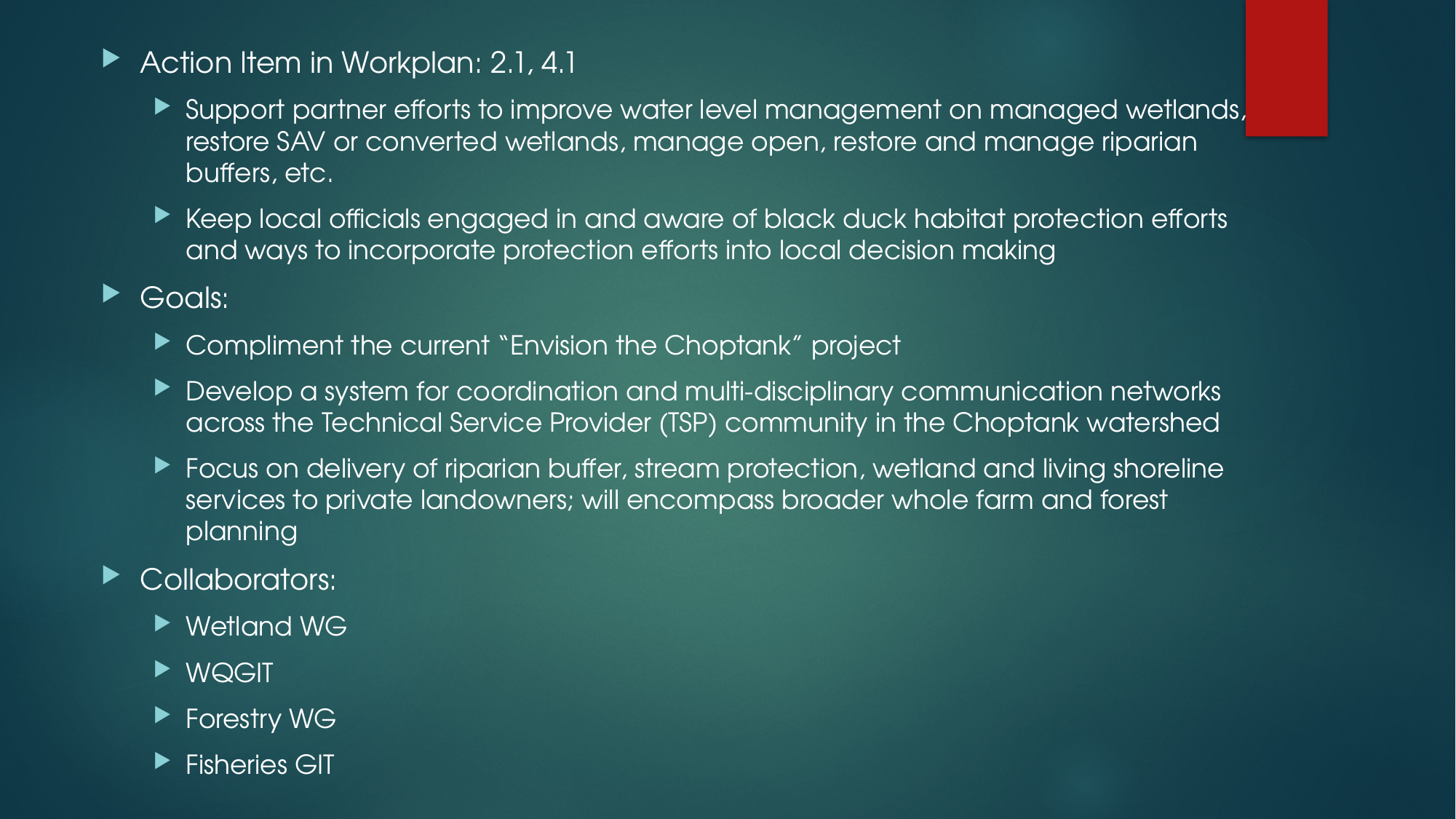

Action Item in Workplan: 2.1, 4.1
Support partner efforts to improve water level management on managed wetlands, restore SAV or converted wetlands, manage open, restore and manage riparian buffers, etc.
Keep local officials engaged in and aware of black duck habitat protection efforts and ways to incorporate protection efforts into local decision making
Goals:
Compliment the current “Envision the Choptank” project
Develop a system for coordination and multi-disciplinary communication networks across the Technical Service Provider (TSP) community in the Choptank watershed
Focus on delivery of riparian buffer, stream protection, wetland and living shoreline services to private landowners; will encompass broader whole farm and forest planning
Collaborators:
Wetland WG
WQGIT
Forestry WG
Fisheries GIT